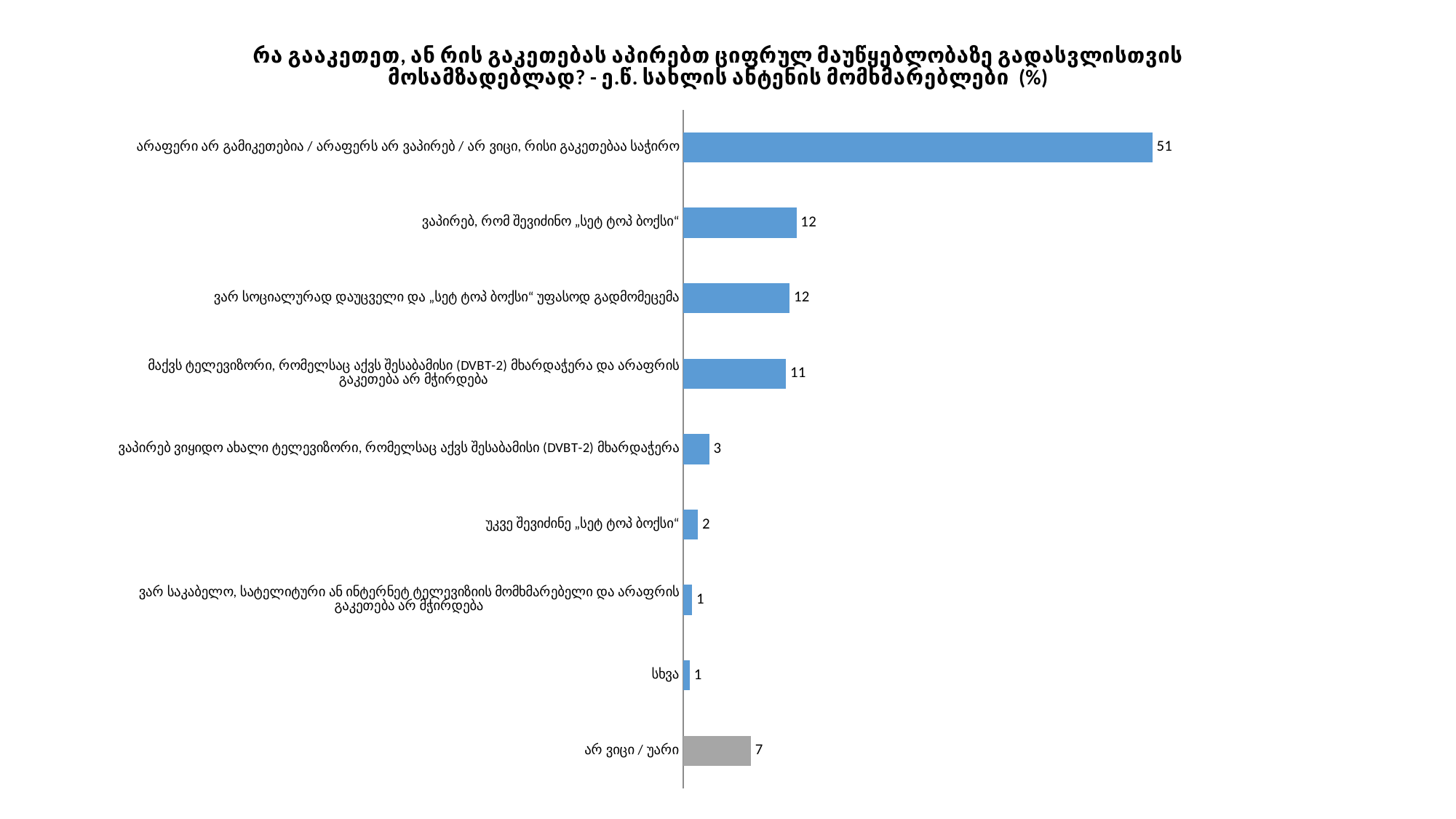

### Chart: რა გააკეთეთ, ან რის გაკეთებას აპირებთ ციფრულ მაუწყებლობაზე გადასვლისთვის მოსამზადებლად? - ე.წ. სახლის ანტენის მომხმარებლები  (%)

| Category |  |
|---|---|
| არაფერი არ გამიკეთებია / არაფერს არ ვაპირებ / არ ვიცი, რისი გაკეთებაა საჭირო | 51.24609817151392 |
| ვაპირებ, რომ შევიძინო „სეტ ტოპ ბოქსი“ | 12.369916870839818 |
| ვარ სოციალურად დაუცველი და „სეტ ტოპ ბოქსი“ უფასოდ გადმომეცემა | 11.6196627695587 |
| მაქვს ტელევიზორი, რომელსაც აქვს შესაბამისი (DVBT-2) მხარდაჭერა და არაფრის გაკეთება არ მჭირდება | 11.221514056255593 |
| ვაპირებ ვიყიდო ახალი ტელევიზორი, რომელსაც აქვს შესაბამისი (DVBT-2) მხარდაჭერა | 2.839902512509468 |
| უკვე შევიძინე „სეტ ტოპ ბოქსი“ | 1.617947733488671 |
| ვარ საკაბელო, სატელიტური ან ინტერნეტ ტელევიზიის მომხმარებელი და არაფრის გაკეთება არ მჭირდება | 0.9657760801020673 |
| სხვა | 0.7139675858726446 |
| არ ვიცი / უარი | 7.405214219859121 |